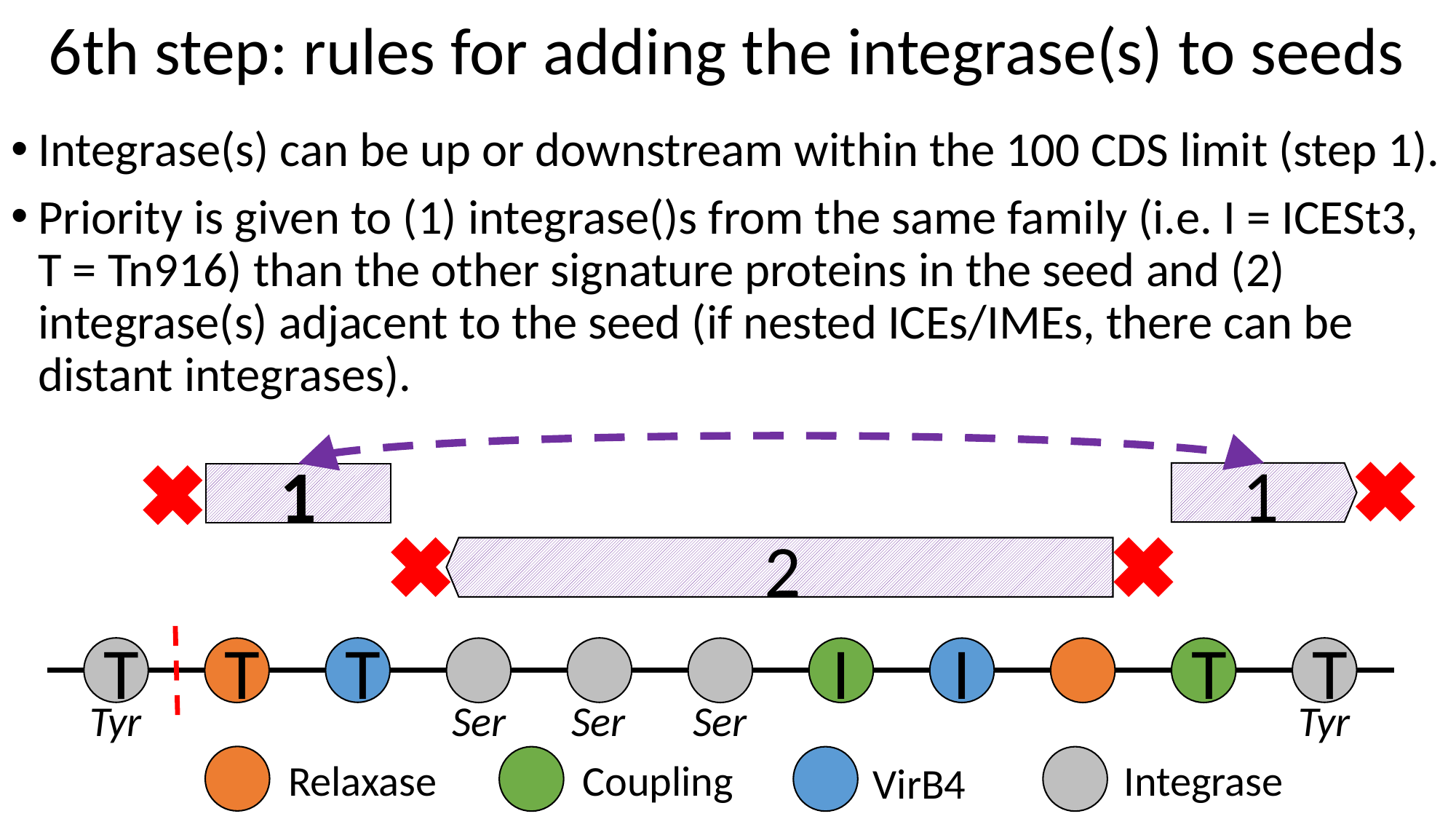

# 6th step: rules for adding the integrase(s) to seeds
Integrase(s) can be up or downstream within the 100 CDS limit (step 1).
Priority is given to (1) integrase()s from the same family (i.e. I = ICESt3, T = Tn916) than the other signature proteins in the seed and (2) integrase(s) adjacent to the seed (if nested ICEs/IMEs, there can be distant integrases).

1
1

2
T
T

T
T

I
I

T
Tyr
Ser
Ser
Ser
Tyr

Relaxase
Coupling
Integrase
VirB4